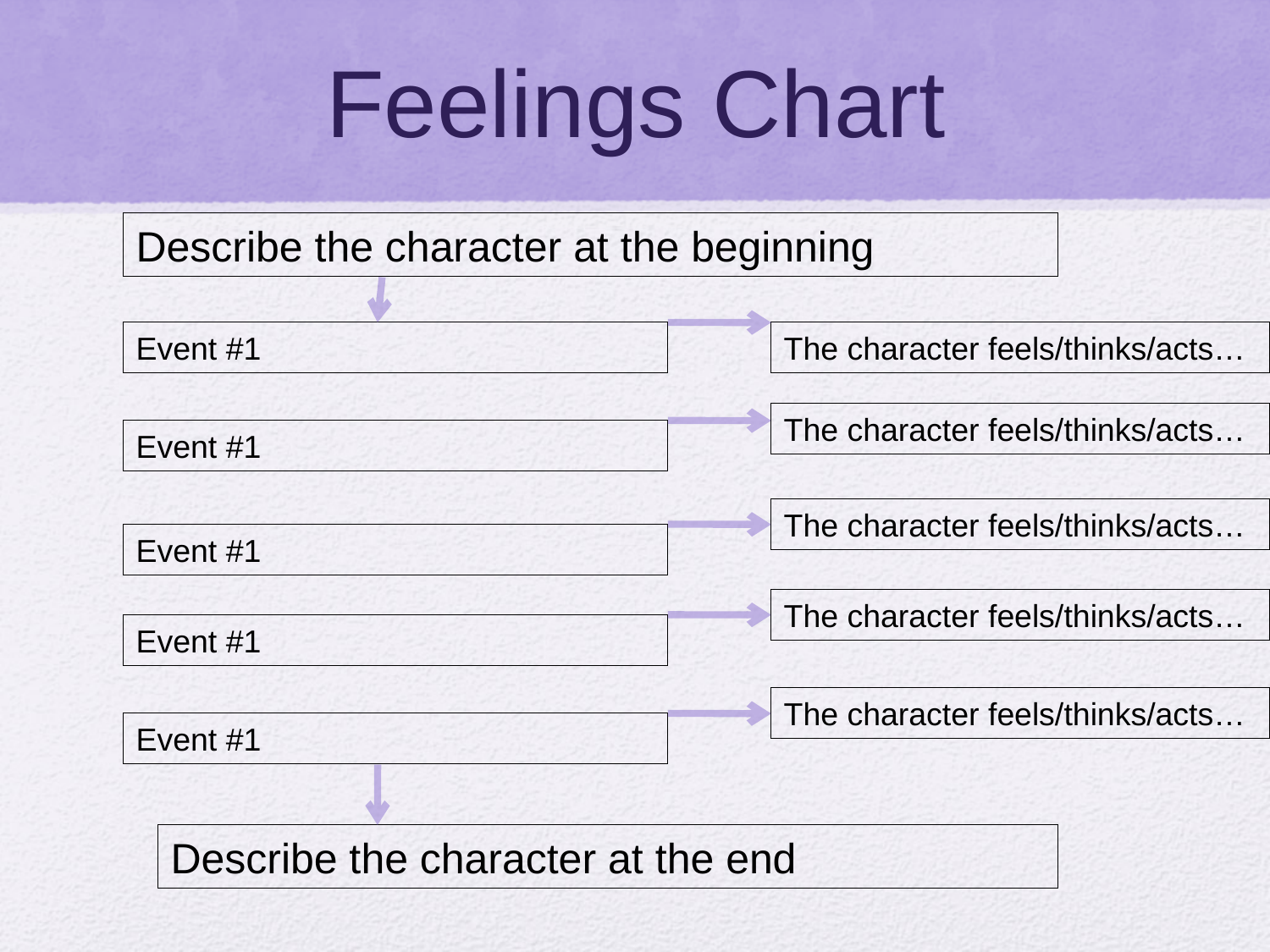

# Feelings Chart
Describe the character at the beginning
Event #1
The character feels/thinks/acts…
The character feels/thinks/acts…
Event #1
The character feels/thinks/acts…
Event #1
The character feels/thinks/acts…
Event #1
The character feels/thinks/acts…
Event #1
Describe the character at the end